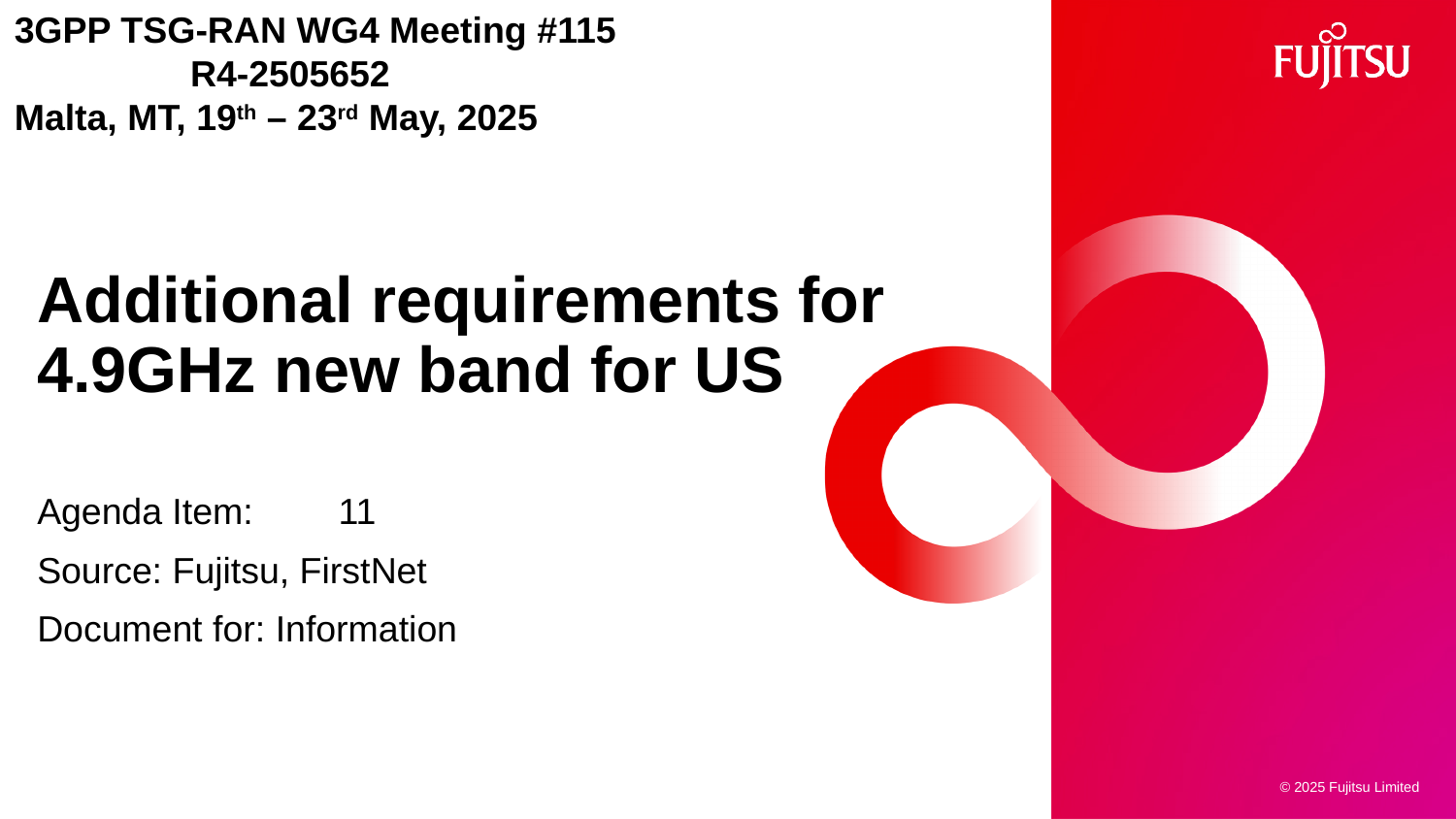

3GPP TSG-RAN WG4 Meeting #115						   R4-2505652
Malta, MT, 19th – 23rd May, 2025
# Additional requirements for 4.9GHz new band for US
Agenda Item:	 11
Source: Fujitsu, FirstNet
Document for: Information
1
© 2025 Fujitsu Limited